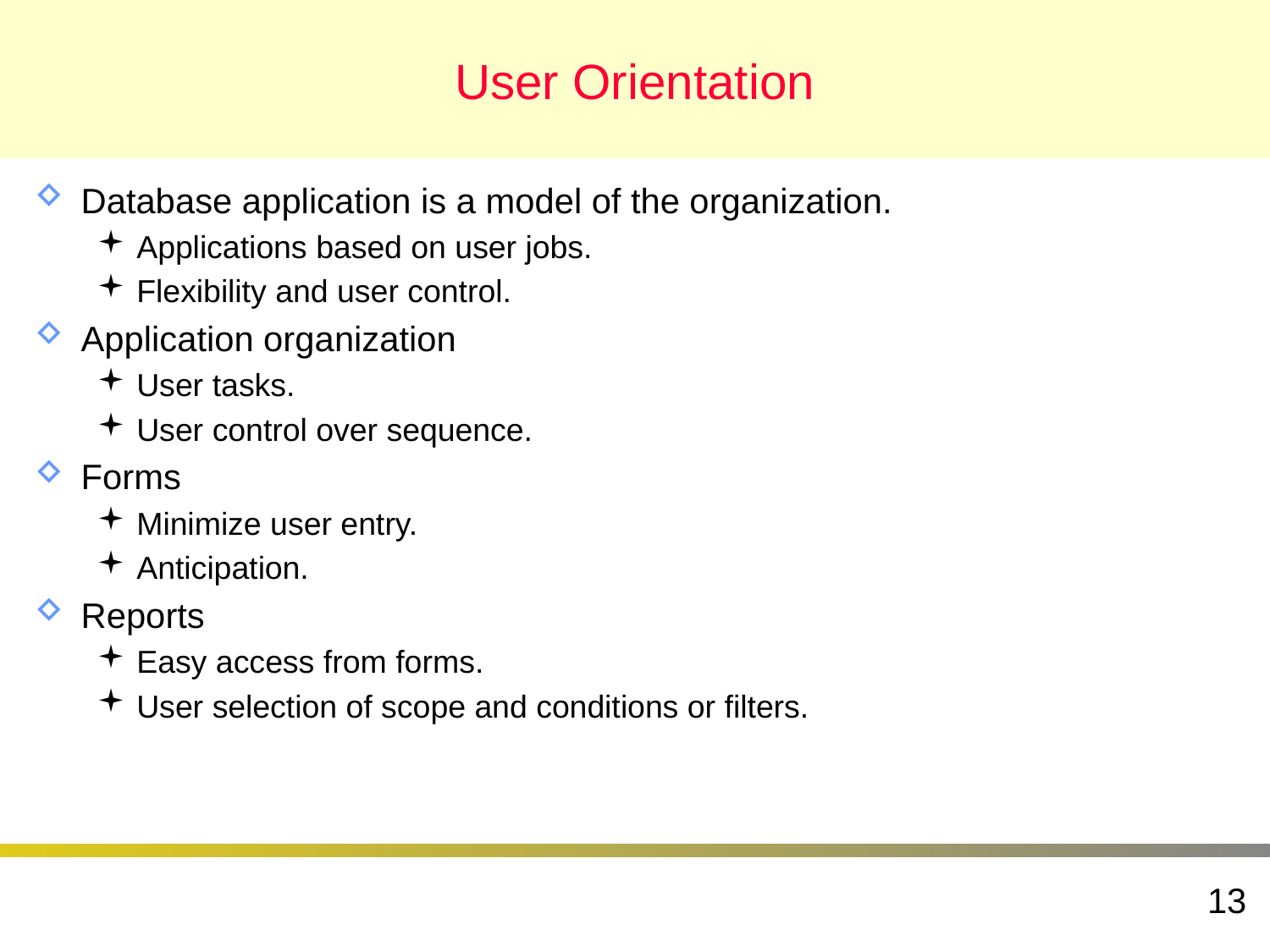

# User Orientation
Database application is a model of the organization.
Applications based on user jobs.
Flexibility and user control.
Application organization
User tasks.
User control over sequence.
Forms
Minimize user entry.
Anticipation.
Reports
Easy access from forms.
User selection of scope and conditions or filters.
13